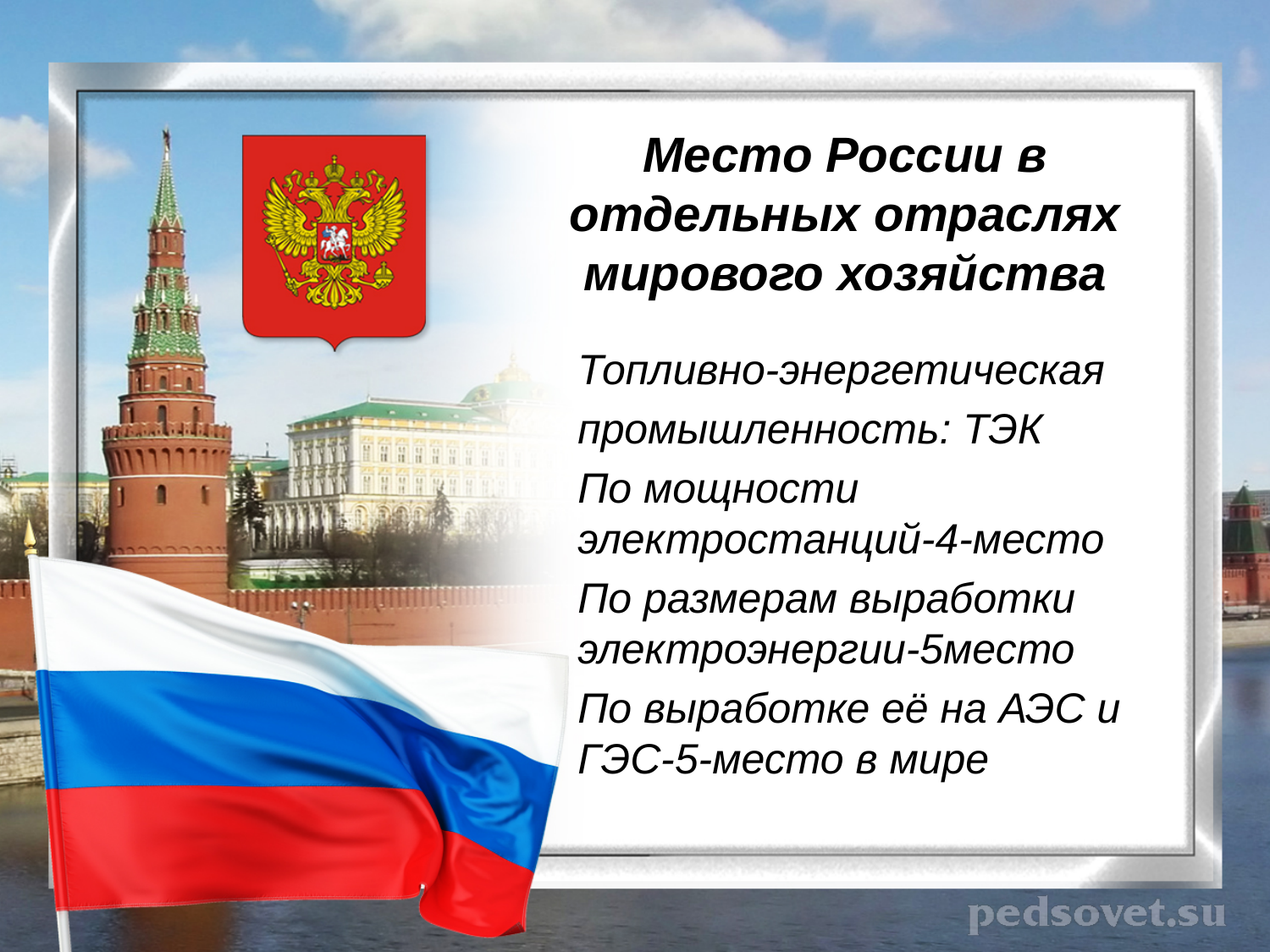

# Место России в отдельных отраслях мирового хозяйства
Топливно-энергетическая
промышленность: ТЭК
По мощности электростанций-4-место
По размерам выработки электроэнергии-5место
По выработке её на АЭС и ГЭС-5-место в мире